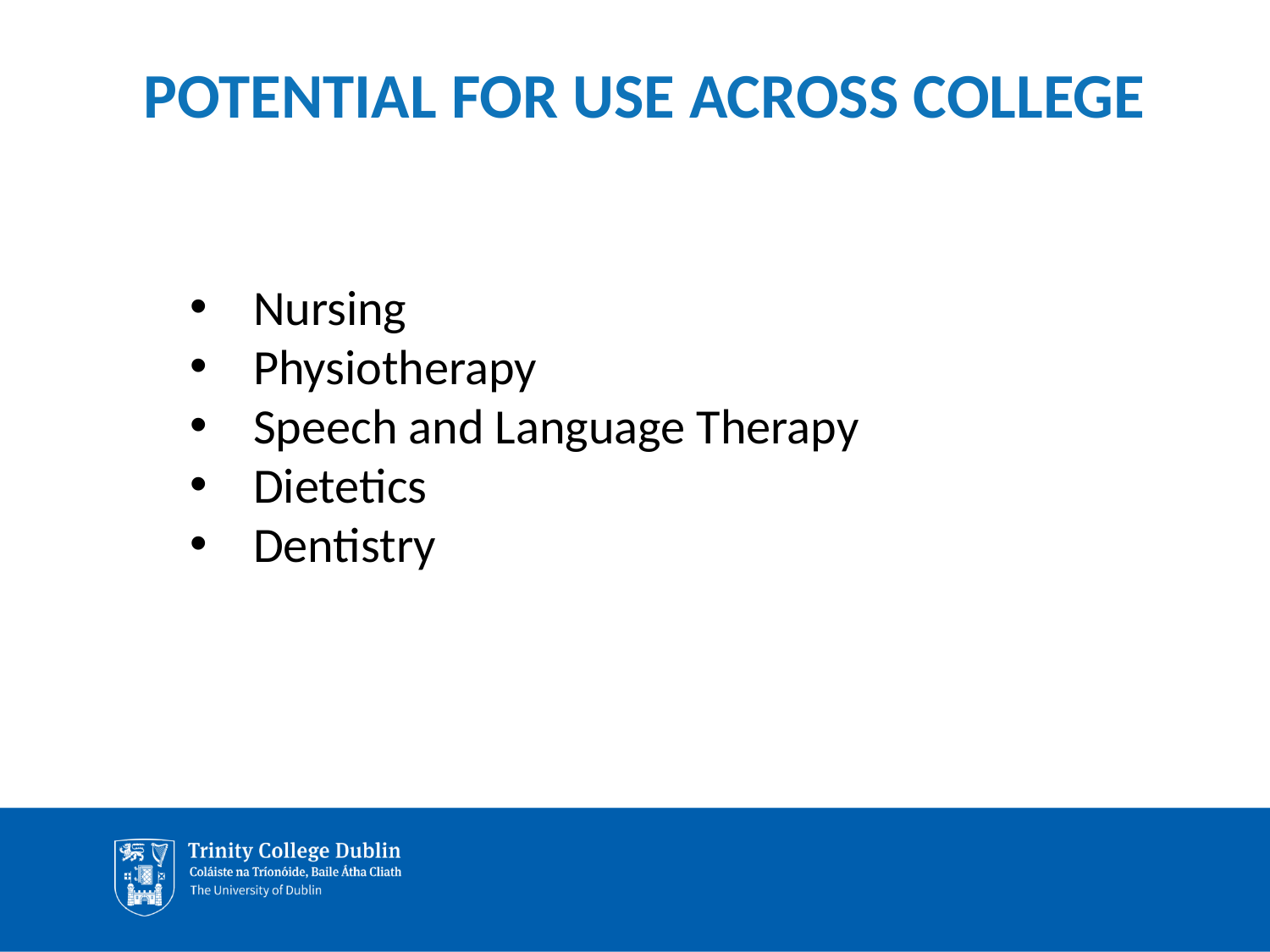

# POTENTIAL FOR USE ACROSS COLLEGE
Nursing
Physiotherapy
Speech and Language Therapy
Dietetics
Dentistry